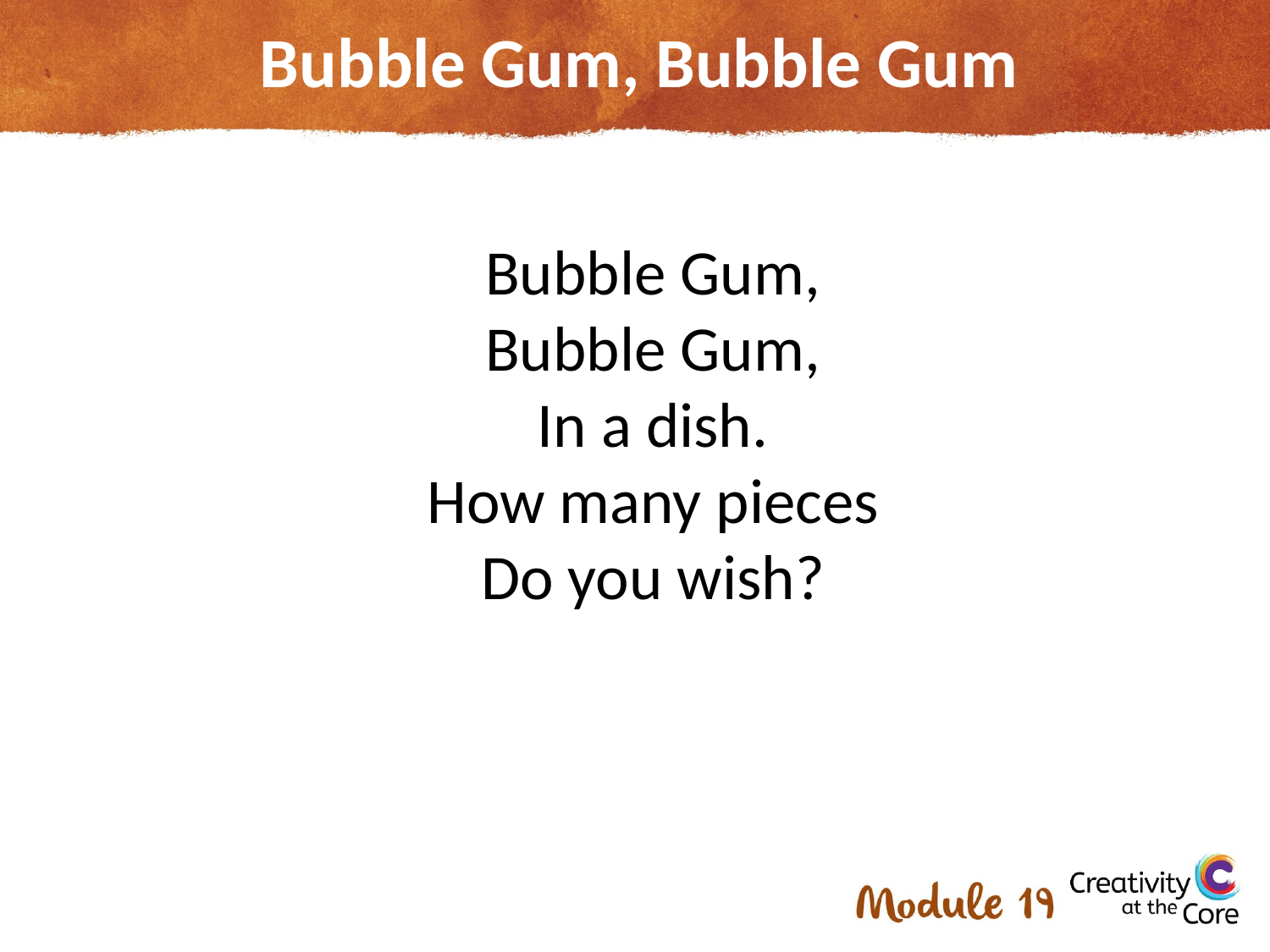

# Bubble Gum, Bubble Gum

Bubble Gum,
Bubble Gum,
In a dish.
How many pieces
Do you wish?